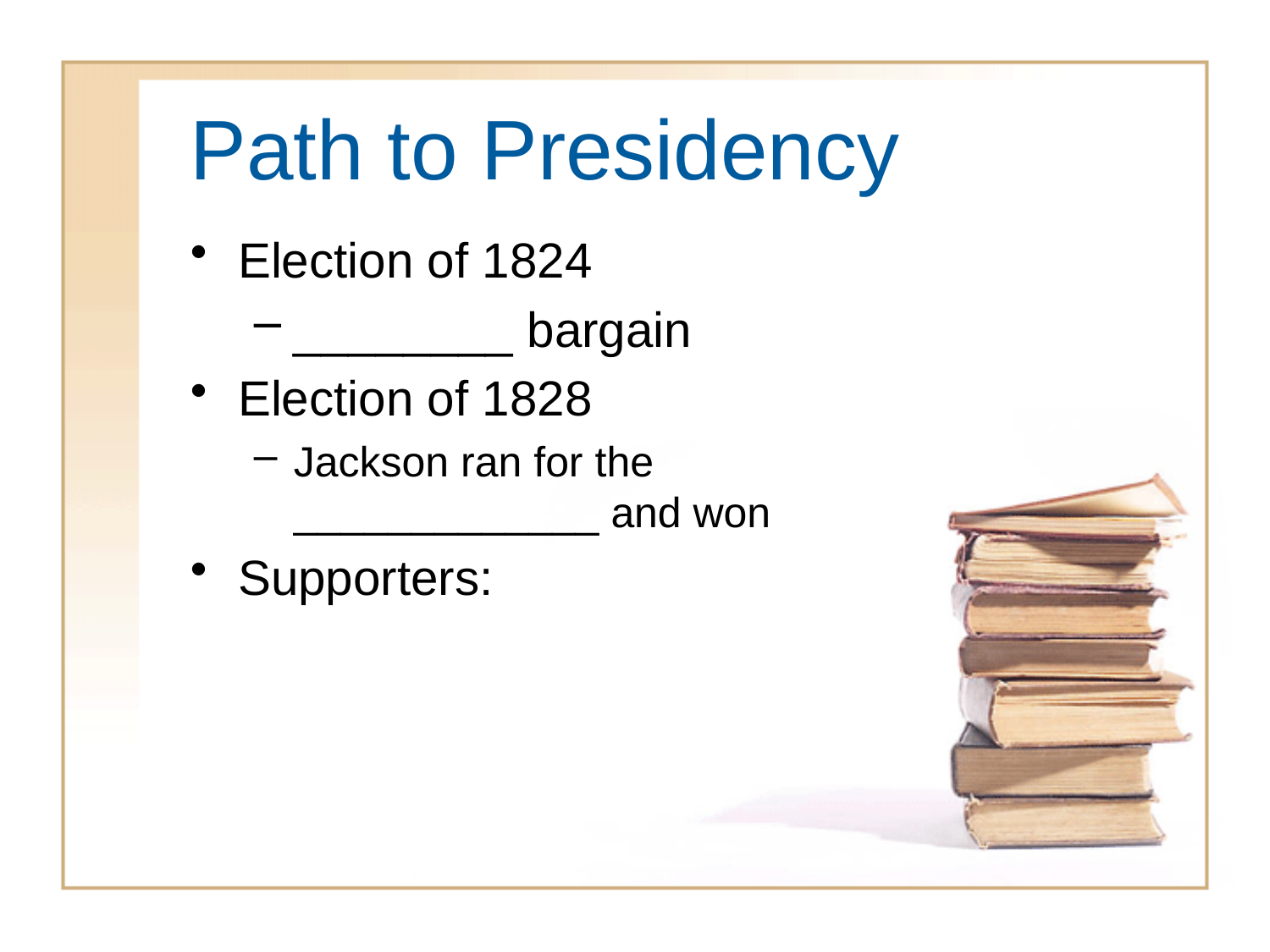

# Path to Presidency
Election of 1824
________ bargain
Election of 1828
Jackson ran for the  _____________ and won
Supporters: